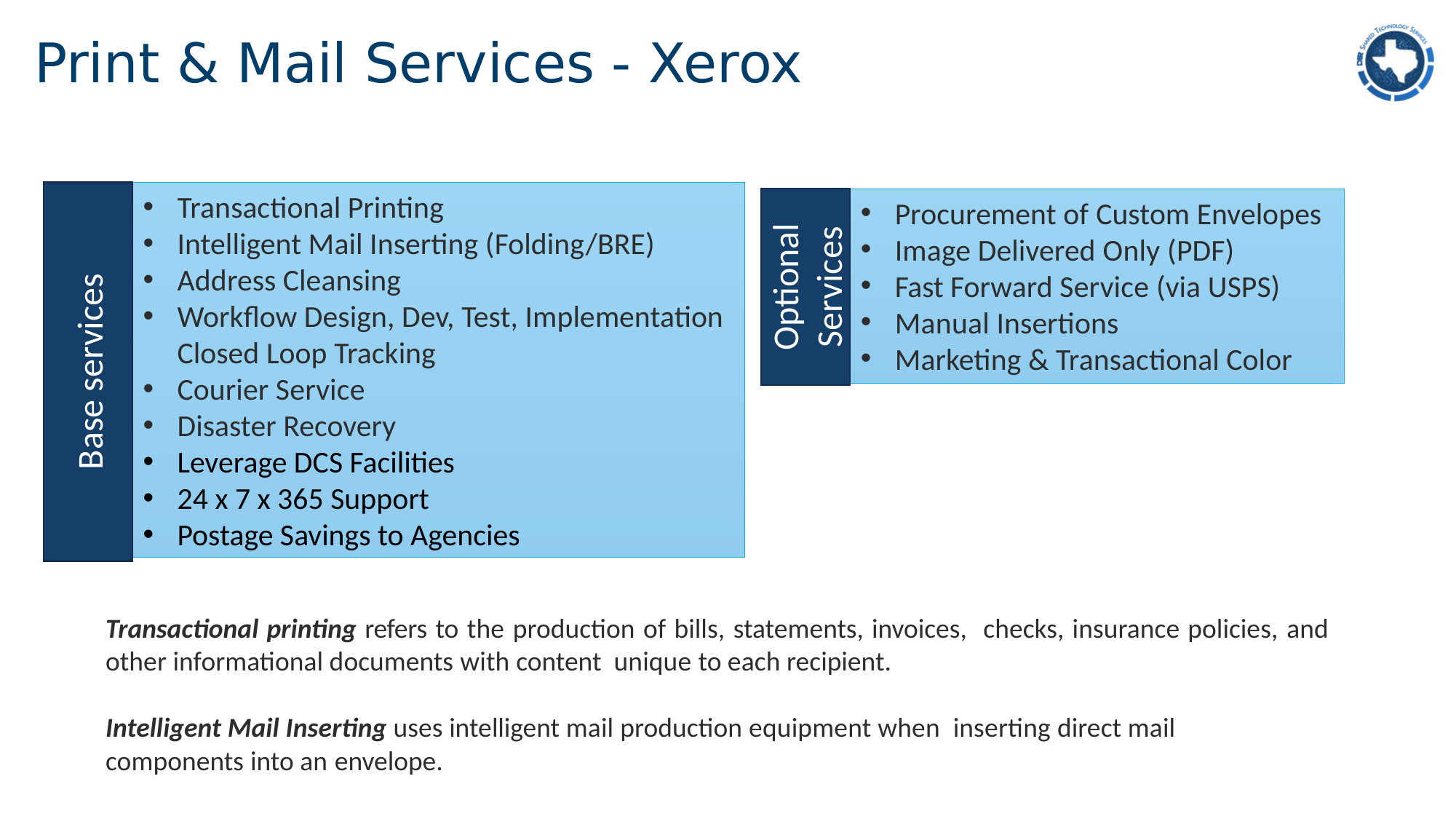

# Print & Mail Services - Xerox
Transactional Printing
Intelligent Mail Inserting (Folding/BRE)
Address Cleansing
Workflow Design, Dev, Test, Implementation Closed Loop Tracking
Courier Service
Disaster Recovery
Leverage DCS Facilities
24 x 7 x 365 Support
Postage Savings to Agencies
Base services
Optional Services
Procurement of Custom Envelopes
Image Delivered Only (PDF)
Fast Forward Service (via USPS)
Manual Insertions
Marketing & Transactional Color

Transactional printing refers to the production of bills, statements, invoices,  checks, insurance policies, and other informational documents with content  unique to each recipient.

Intelligent Mail Inserting uses intelligent mail production equipment when  inserting direct mail components into an envelope.